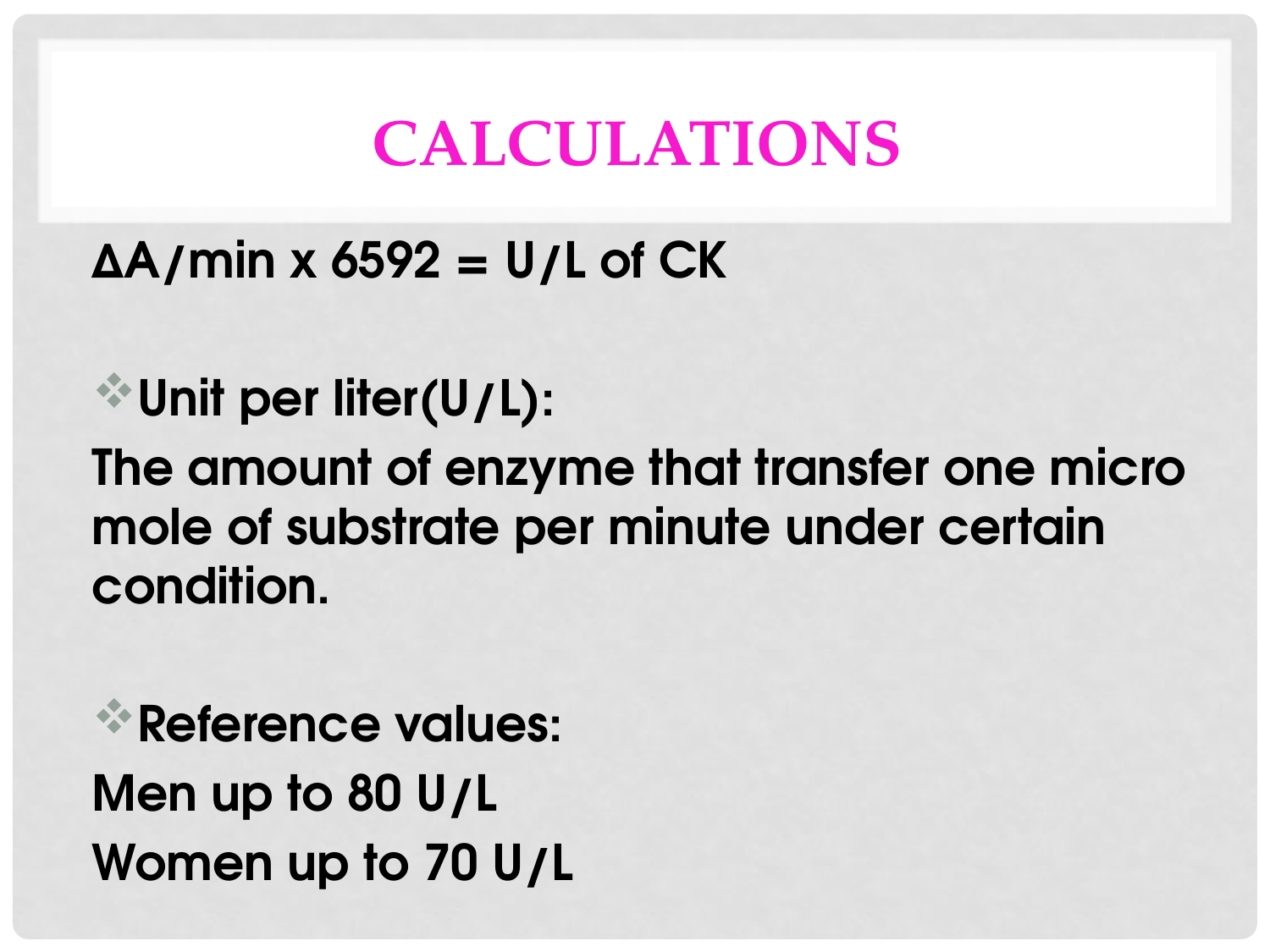

# Calculations
ΔA/min x 6592 = U/L of CK

Unit per liter(U/L):
The amount of enzyme that transfer one micro mole of substrate per minute under certain condition.

Reference values:
Men up to 80 U/L
Women up to 70 U/L